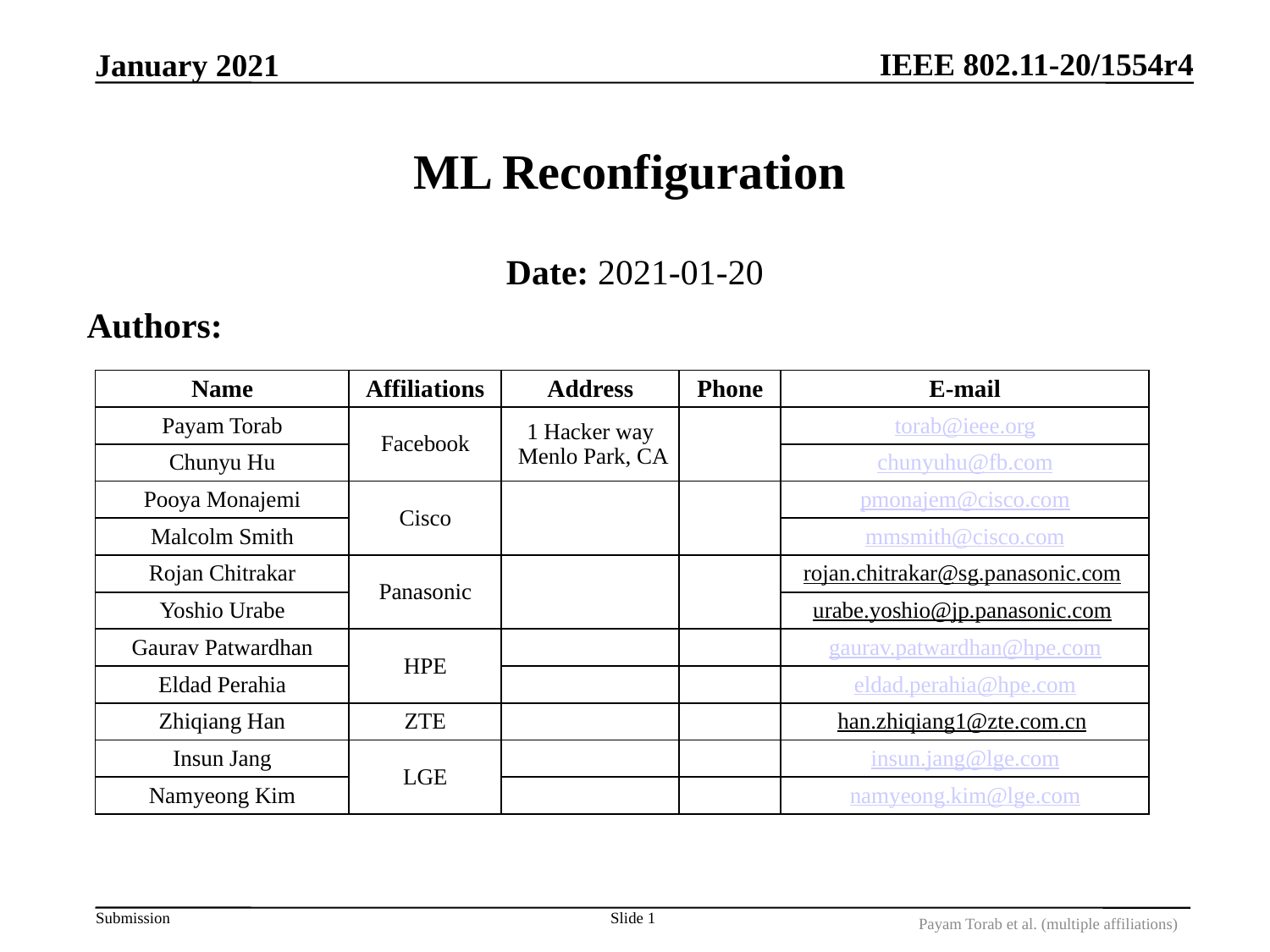

January 2021
# ML Reconfiguration
Date: 2021-01-20
Authors:
| Name | Affiliations | Address | Phone | E-mail |
| --- | --- | --- | --- | --- |
| Payam Torab | Facebook | 1 Hacker way Menlo Park, CA |  | torab@ieee.org |
| Chunyu Hu |  |  |  | chunyuhu@fb.com |
| Pooya Monajemi | Cisco |  |  | pmonajem@cisco.com |
| Malcolm Smith |  |  |  | mmsmith@cisco.com |
| Rojan Chitrakar | Panasonic |  |  | rojan.chitrakar@sg.panasonic.com |
| Yoshio Urabe |  |  |  | urabe.yoshio@jp.panasonic.com |
| Gaurav Patwardhan | HPE |  |  | gaurav.patwardhan@hpe.com |
| Eldad Perahia |  |  |  | eldad.perahia@hpe.com |
| Zhiqiang Han | ZTE |  |  | han.zhiqiang1@zte.com.cn |
| Insun Jang | LGE |  |  | insun.jang@lge.com |
| Namyeong Kim |  |  |  | namyeong.kim@lge.com |
Slide 1
Payam Torab et al. (multiple affiliations)